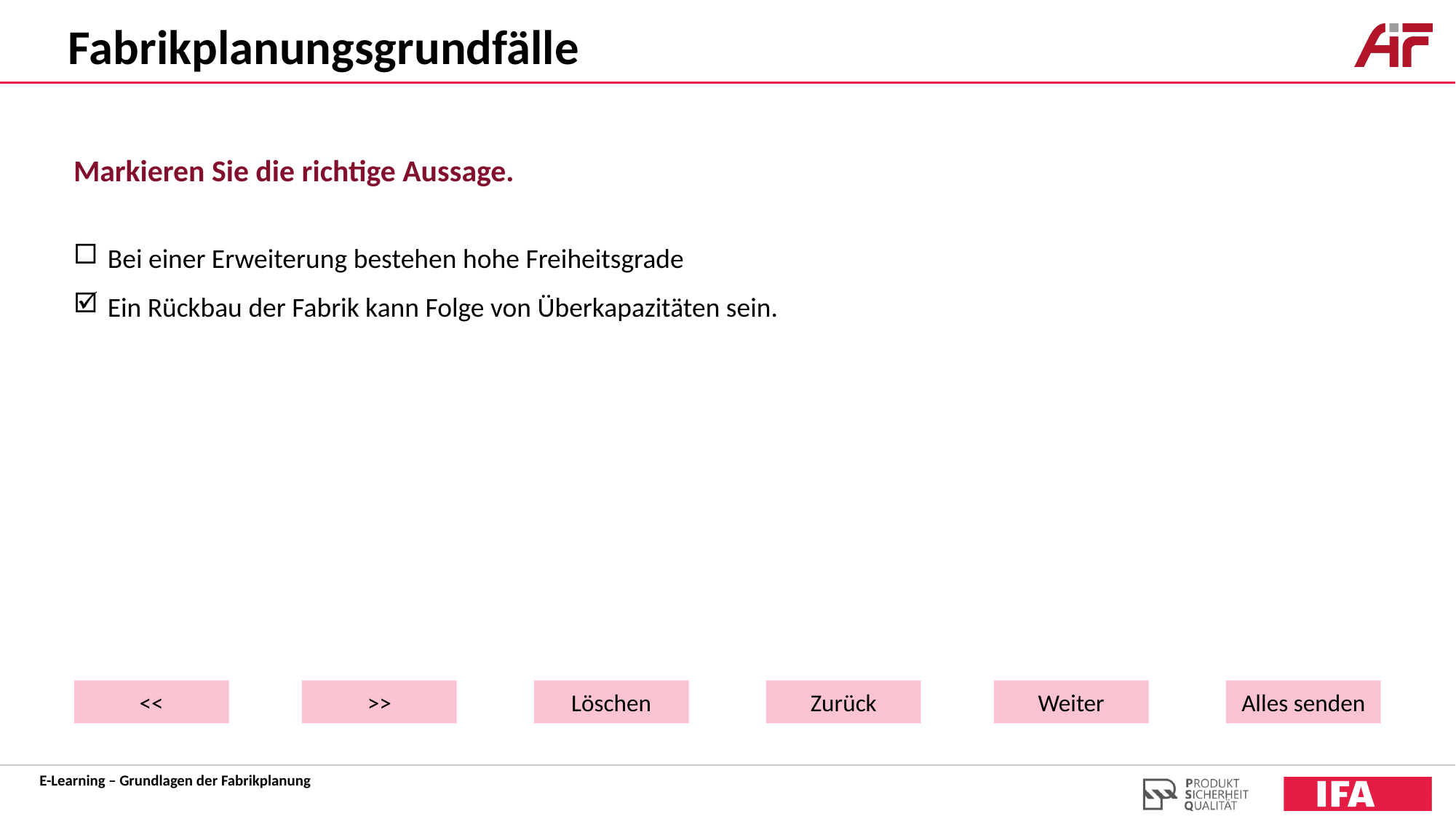

Fabrikplanungsgrundfälle
Markieren Sie die richtige Aussage.

Bei einer Erweiterung bestehen hohe Freiheitsgrade
Ein Rückbau der Fabrik kann Folge von Überkapazitäten sein.
<<
>>
Löschen
Zurück
Weiter
Alles senden